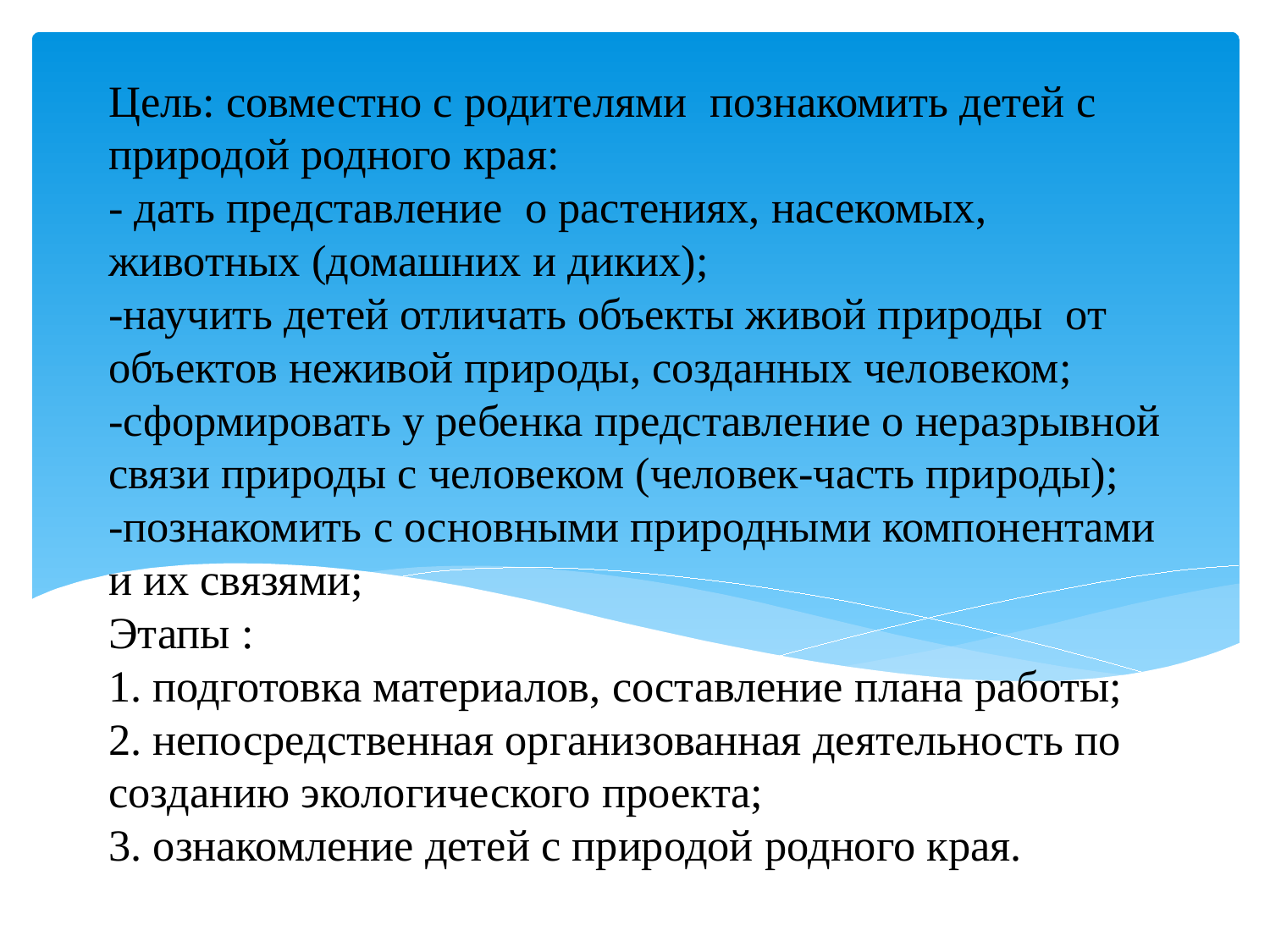

# Цель: совместно с родителями  познакомить детей с природой родного края: - дать представление  о растениях, насекомых, животных (домашних и диких); -научить детей отличать объекты живой природы  от объектов неживой природы, созданных человеком; -сформировать у ребенка представление о неразрывной связи природы с человеком (человек-часть природы); -познакомить с основными природными компонентами и их связями; Этапы : 1. подготовка материалов, составление плана работы; 2. непосредственная организованная деятельность по созданию экологического проекта; 3. ознакомление детей с природой родного края.